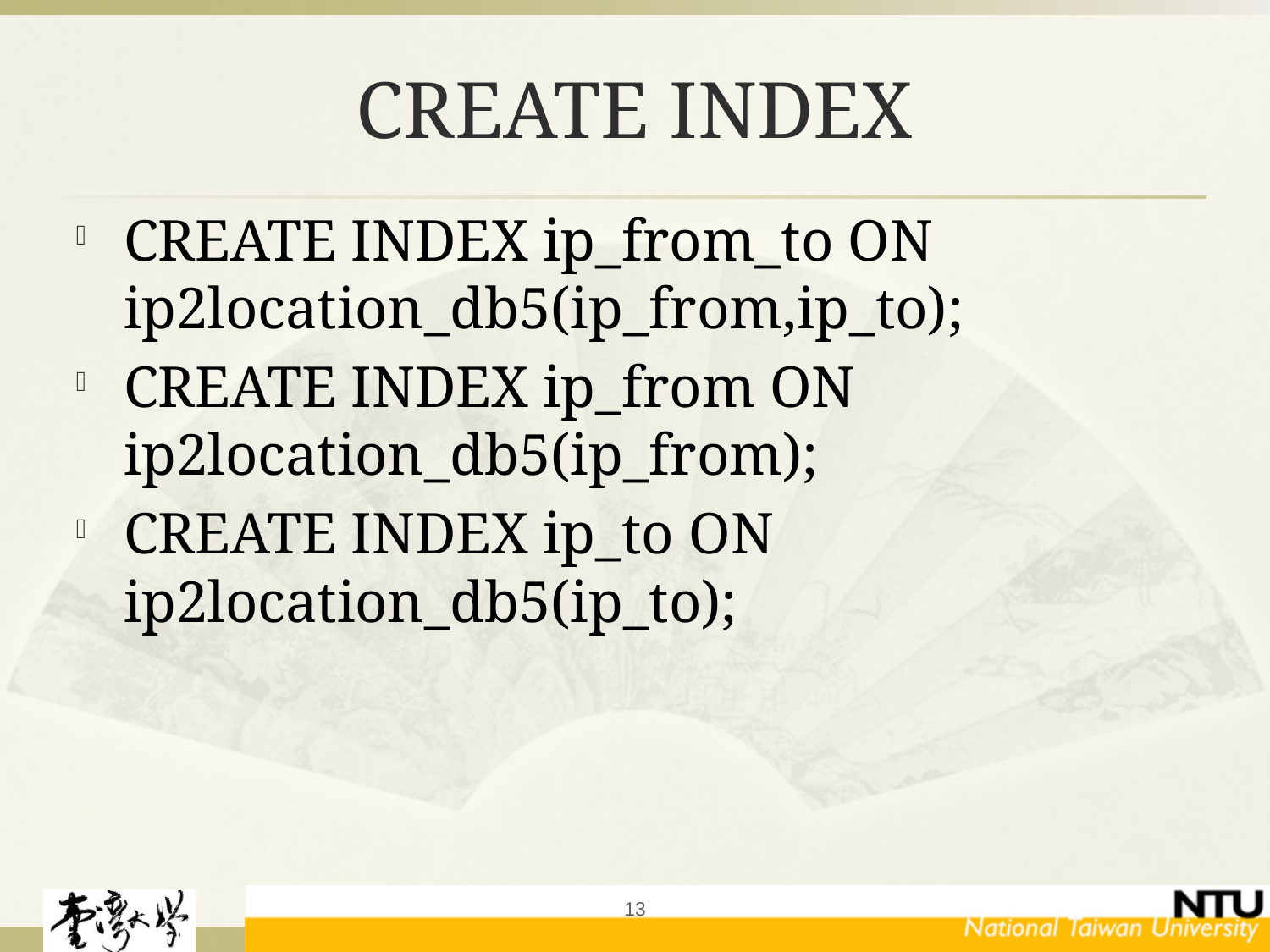

# CREATE INDEX
CREATE INDEX ip_from_to ON ip2location_db5(ip_from,ip_to);
CREATE INDEX ip_from ON ip2location_db5(ip_from);
CREATE INDEX ip_to ON ip2location_db5(ip_to);
13